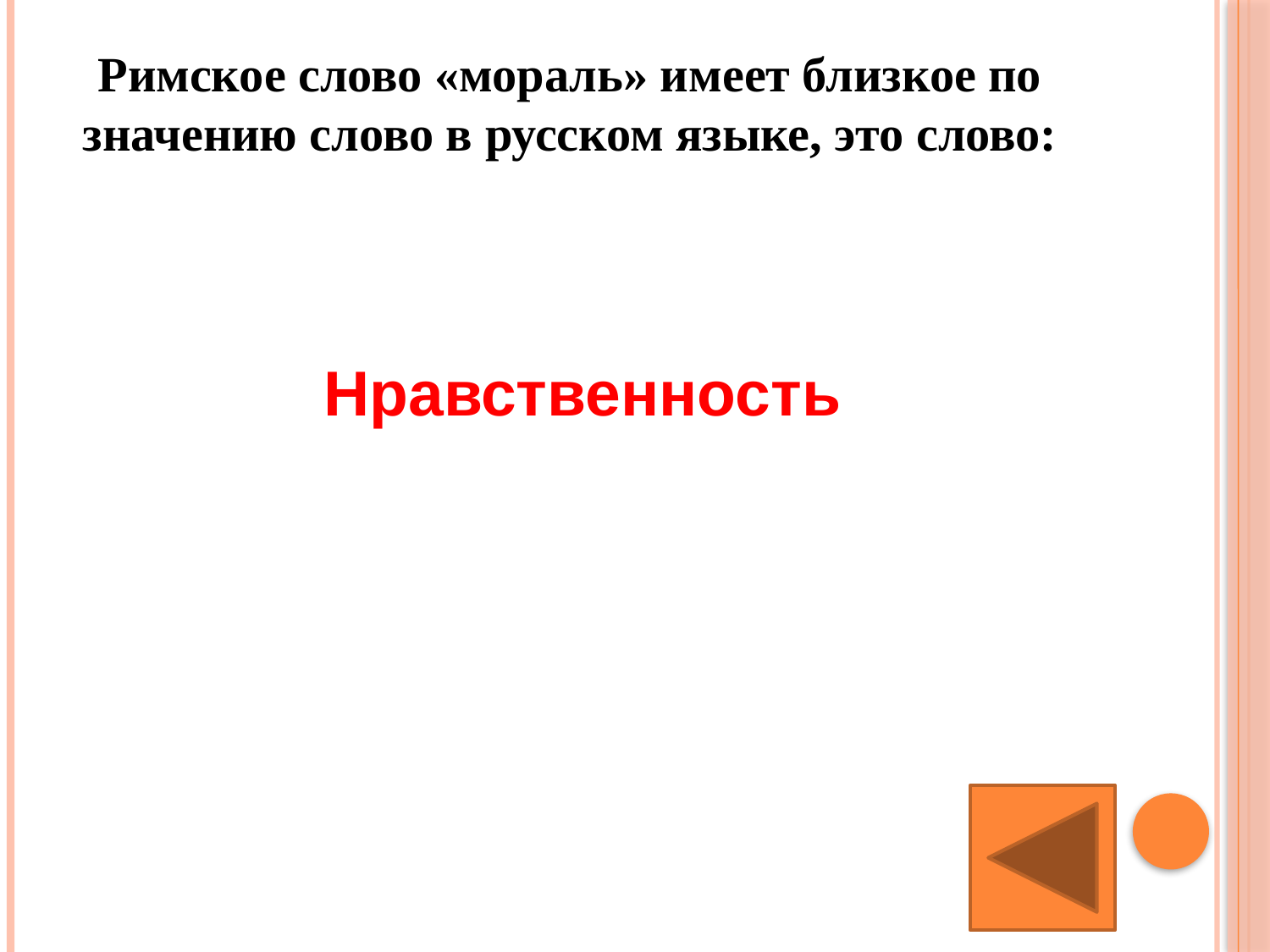

Римское слово «мораль» имеет близкое по значению слово в русском языке, это слово:

Нравственность